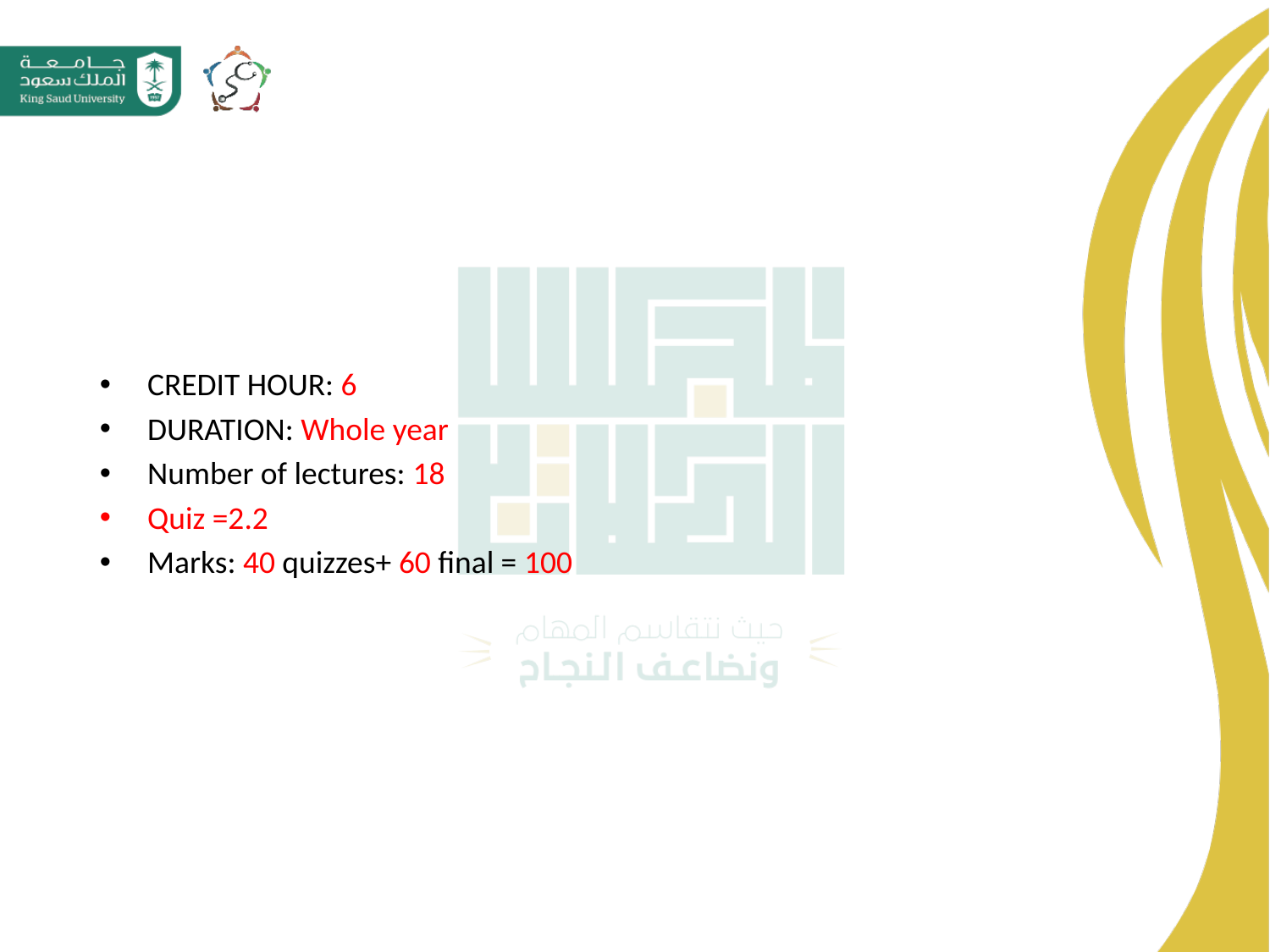

#
CREDIT HOUR: 6
DURATION: Whole year
Number of lectures: 18
Quiz =2.2
Marks: 40 quizzes+ 60 final = 100